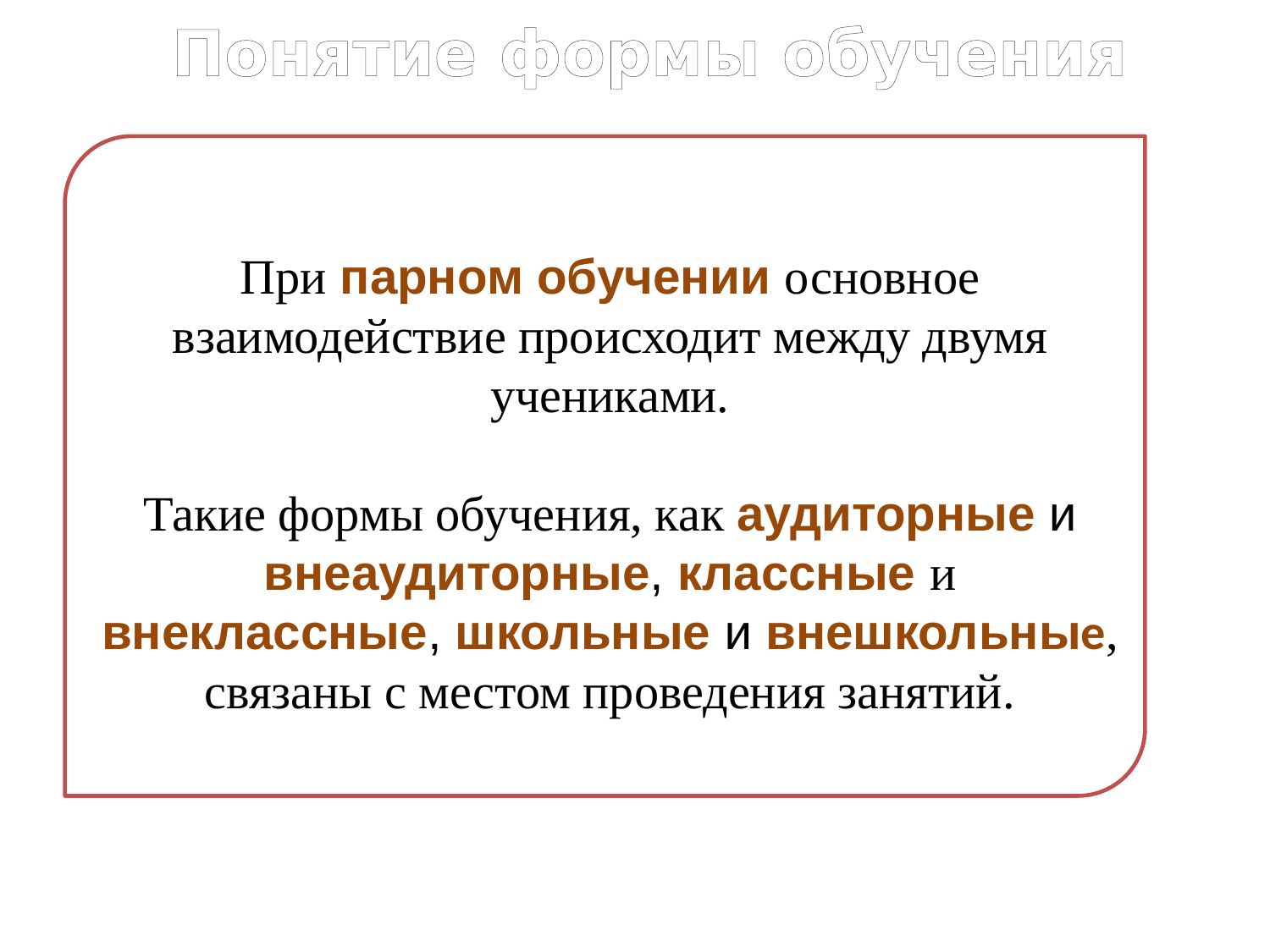

Понятие формы обучения

При парном обучении основное взаимодействие происходит между двумя учениками.

Такие формы обучения, как аудиторные и внеаудиторные, классные и внеклассные, школьные и внешкольные, связаны с местом проведения занятий.